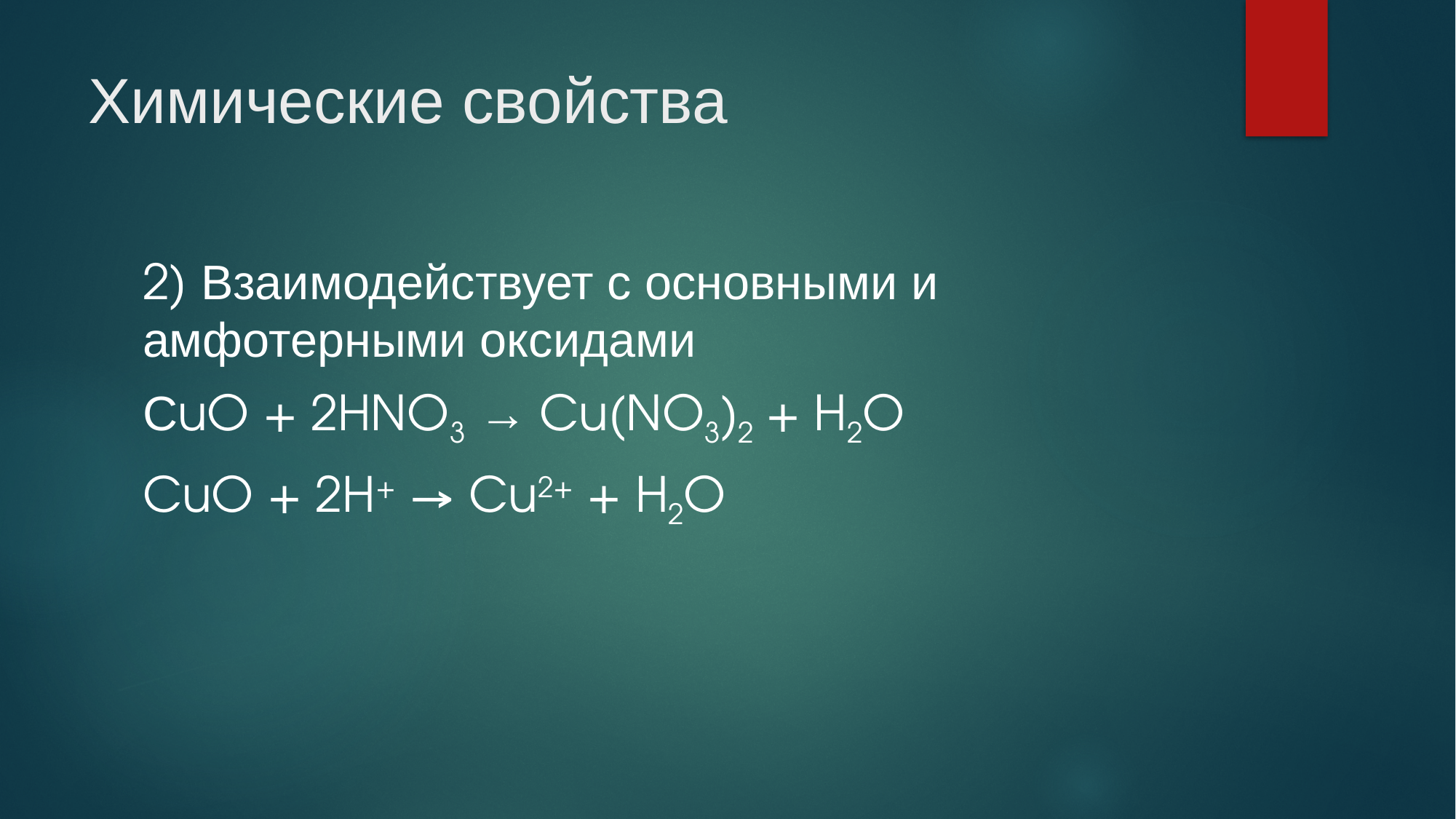

# Химические свойства
2) Взаимодействует с основными и амфотерными оксидами
СuO + 2HNO3 → Cu(NO3)2 + H2O
CuO + 2H+ → Cu2+ + H2O